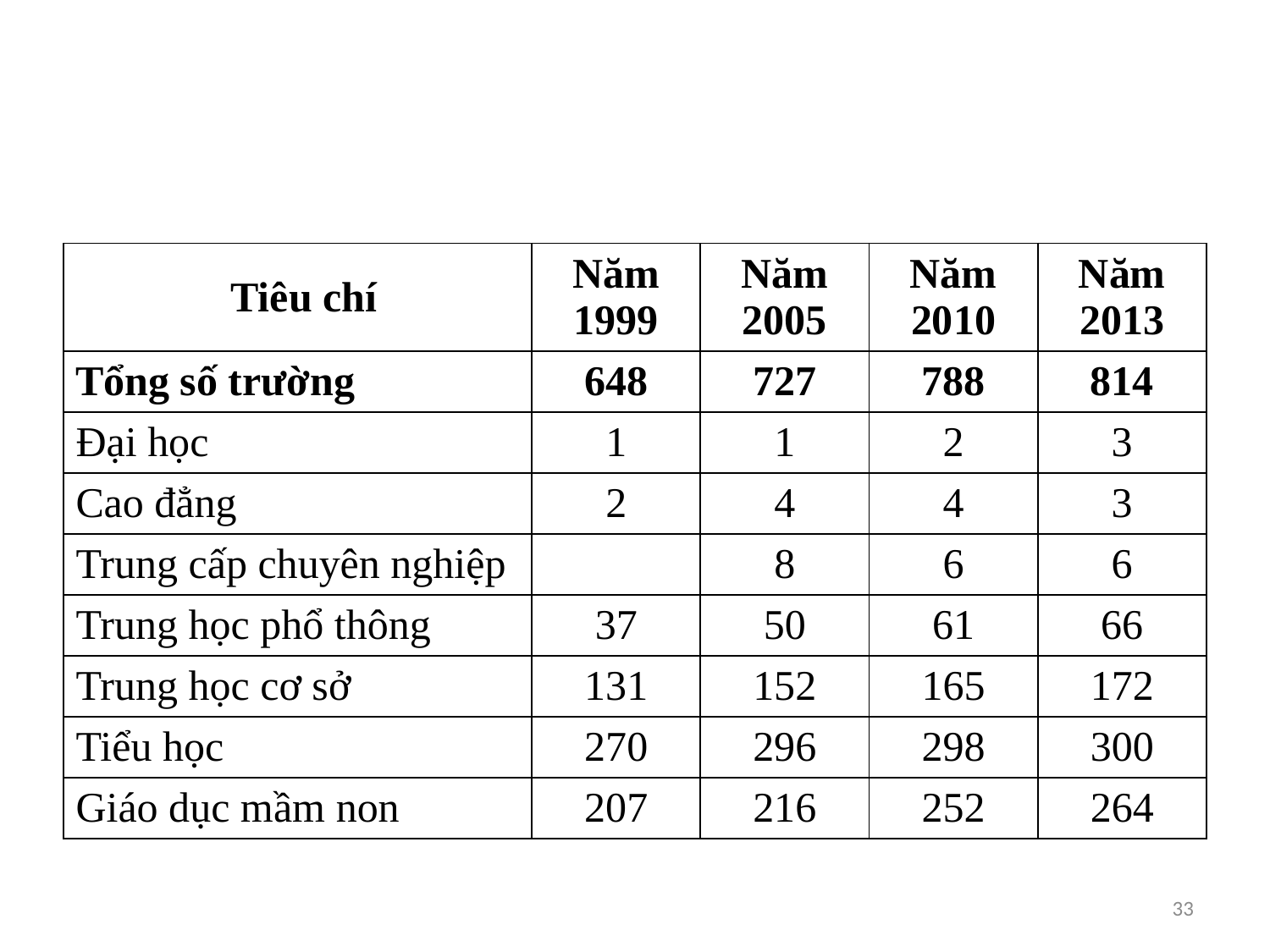

| Tiêu chí | Năm 1999 | Năm 2005 | Năm 2010 | Năm 2013 |
| --- | --- | --- | --- | --- |
| Tổng số trường | 648 | 727 | 788 | 814 |
| Đại học | 1 | 1 | 2 | 3 |
| Cao đẳng | 2 | 4 | 4 | 3 |
| Trung cấp chuyên nghiệp |  | 8 | 6 | 6 |
| Trung học phổ thông | 37 | 50 | 61 | 66 |
| Trung học cơ sở | 131 | 152 | 165 | 172 |
| Tiểu học | 270 | 296 | 298 | 300 |
| Giáo dục mầm non | 207 | 216 | 252 | 264 |
33